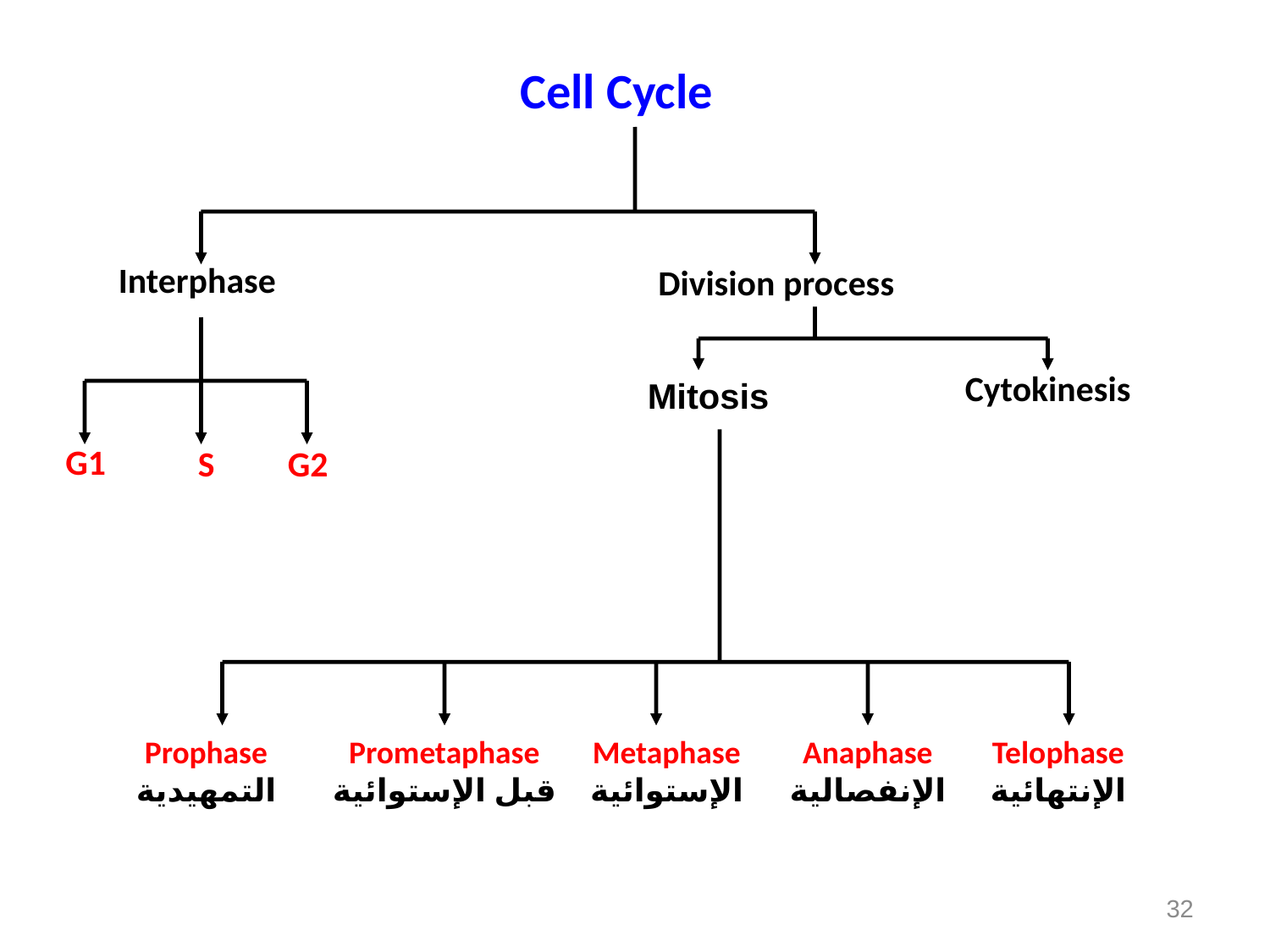

Cell Cycle

Interphase
Division process

Cytokinesis
Mitosis

G1
S
G2
Prophase التمهيدية
Prometaphase قبل الإستوائية
Metaphase الإستوائية
Anaphase الإنفصالية
Telophase الإنتهائية
32